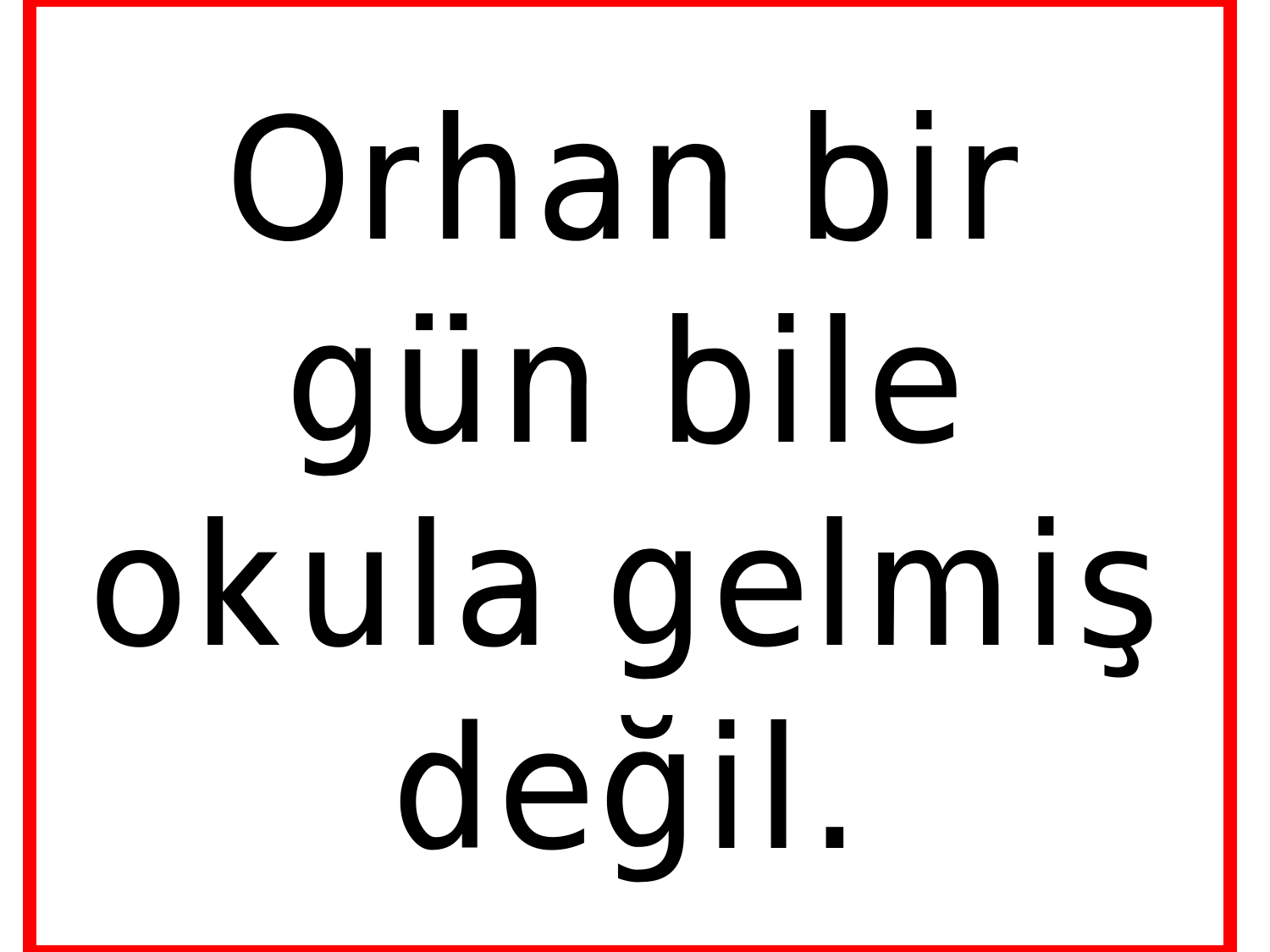

Orhan bir gün bile okula gelmiş değil.